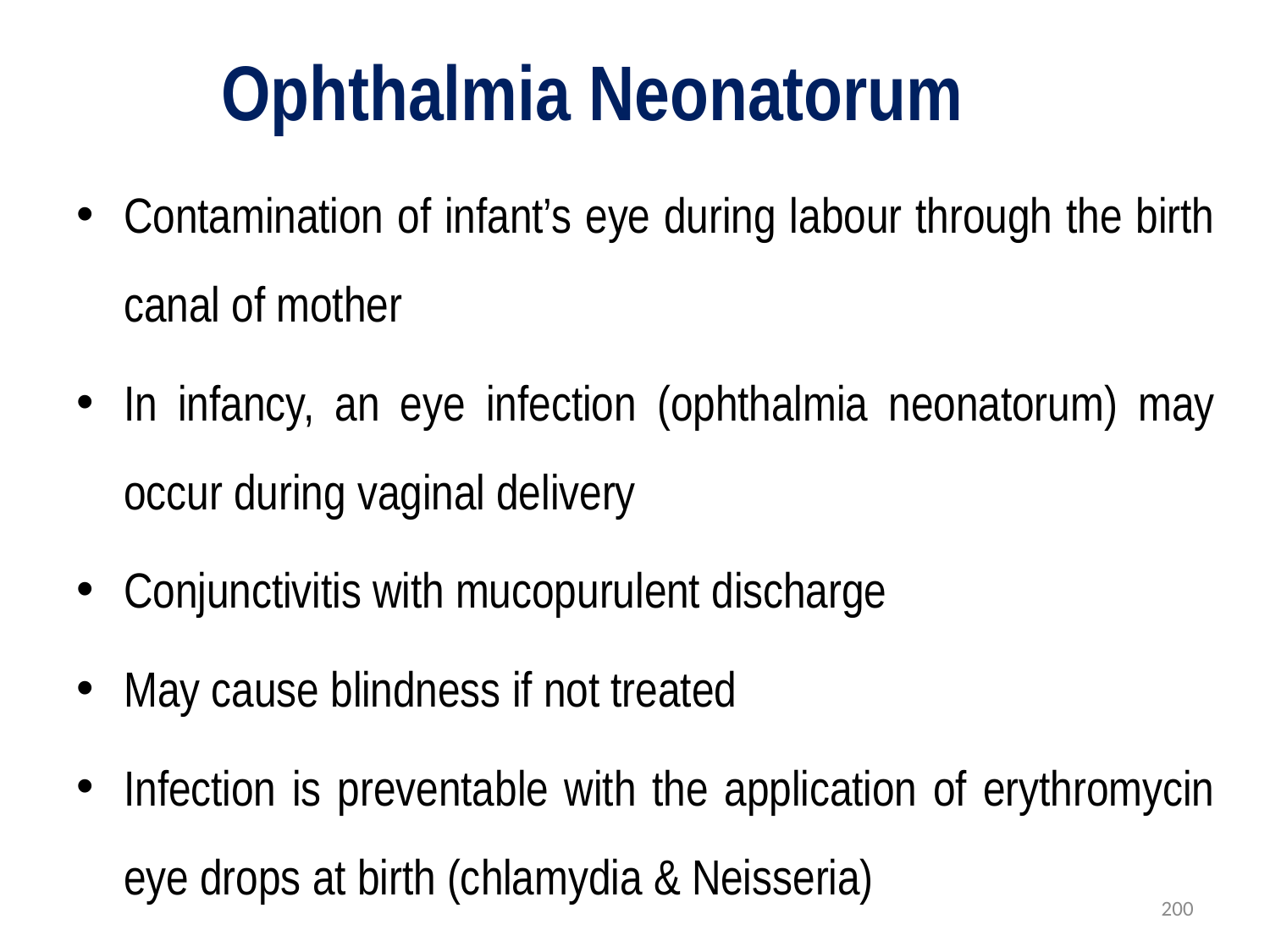

# Ophthalmia Neonatorum
Contamination of infant’s eye during labour through the birth canal of mother
In infancy, an eye infection (ophthalmia neonatorum) may occur during vaginal delivery
Conjunctivitis with mucopurulent discharge
May cause blindness if not treated
Infection is preventable with the application of erythromycin eye drops at birth (chlamydia & Neisseria)

200